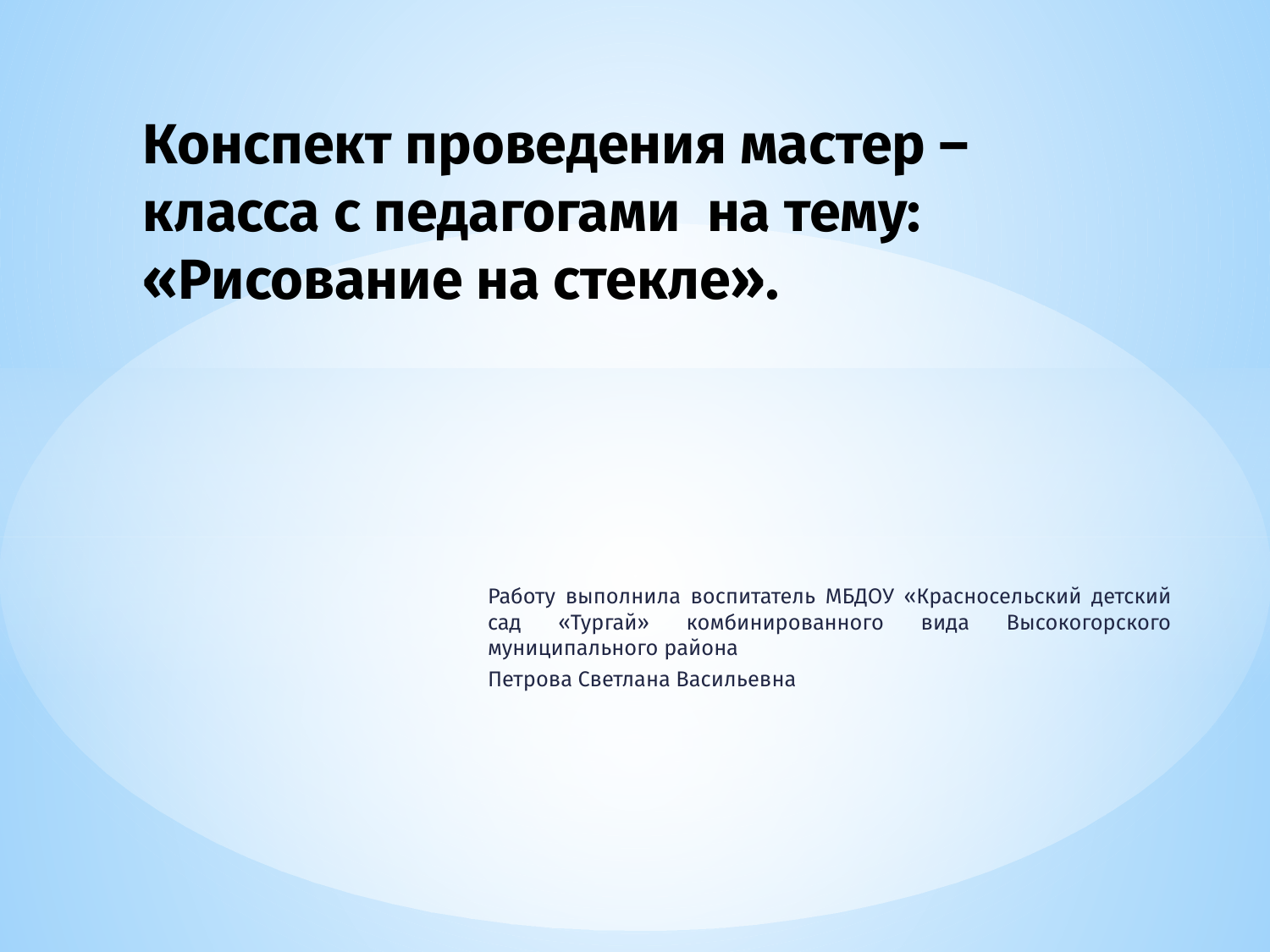

# Конспект проведения мастер – класса с педагогами  на тему: «Рисование на стекле».
Работу выполнила воспитатель МБДОУ «Красносельский детский сад «Тургай» комбинированного вида Высокогорского муниципального района
Петрова Светлана Васильевна